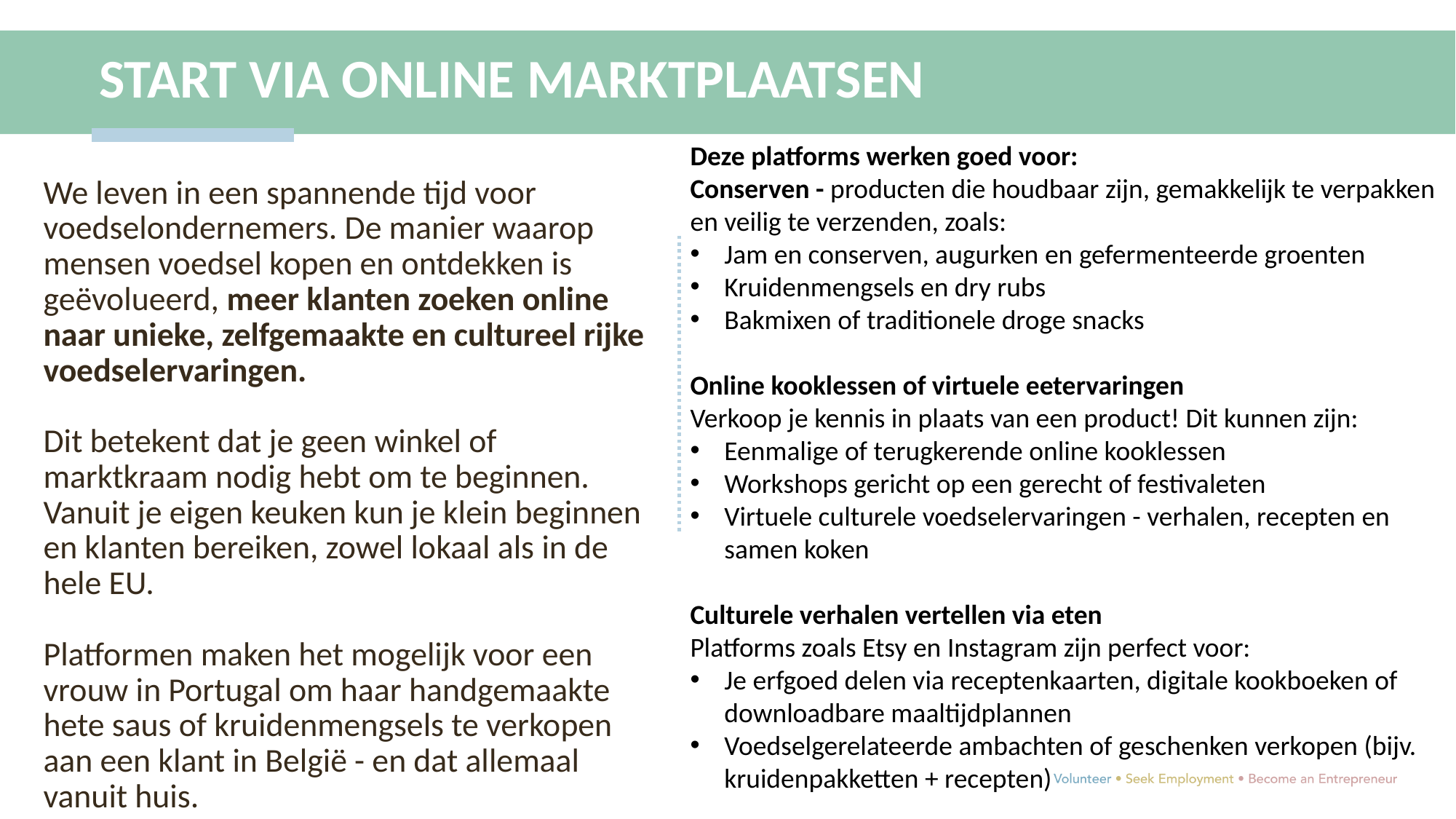

START VIA ONLINE MARKTPLAATSEN
Deze platforms werken goed voor:
Conserven - producten die houdbaar zijn, gemakkelijk te verpakken en veilig te verzenden, zoals:
Jam en conserven, augurken en gefermenteerde groenten
Kruidenmengsels en dry rubs
Bakmixen of traditionele droge snacks

Online kooklessen of virtuele eetervaringen
Verkoop je kennis in plaats van een product! Dit kunnen zijn:
Eenmalige of terugkerende online kooklessen
Workshops gericht op een gerecht of festivaleten
Virtuele culturele voedselervaringen - verhalen, recepten en samen koken

Culturele verhalen vertellen via eten
Platforms zoals Etsy en Instagram zijn perfect voor:
Je erfgoed delen via receptenkaarten, digitale kookboeken of downloadbare maaltijdplannen
Voedselgerelateerde ambachten of geschenken verkopen (bijv. kruidenpakketten + recepten)
We leven in een spannende tijd voor voedselondernemers. De manier waarop mensen voedsel kopen en ontdekken is geëvolueerd, meer klanten zoeken online naar unieke, zelfgemaakte en cultureel rijke voedselervaringen.

Dit betekent dat je geen winkel of marktkraam nodig hebt om te beginnen. Vanuit je eigen keuken kun je klein beginnen en klanten bereiken, zowel lokaal als in de hele EU.

Platformen maken het mogelijk voor een vrouw in Portugal om haar handgemaakte hete saus of kruidenmengsels te verkopen aan een klant in België - en dat allemaal vanuit huis.

Zorg ervoor dat je de voedselveiligheids- en etiketteringsvoorschriften van je land volgt.